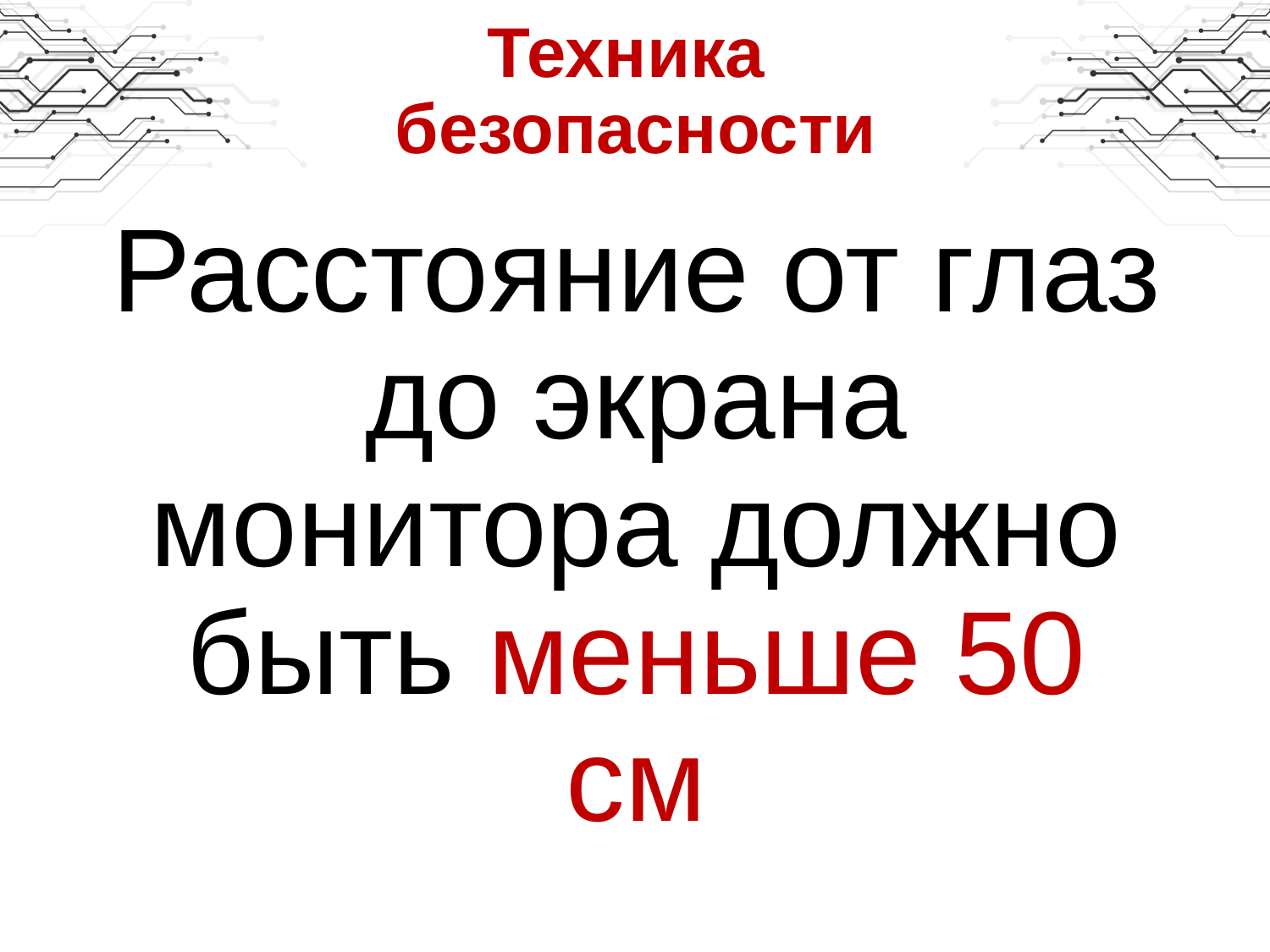

# Техника безопасности
Расстояние от глаз до экрана монитора должно быть меньше 50 см